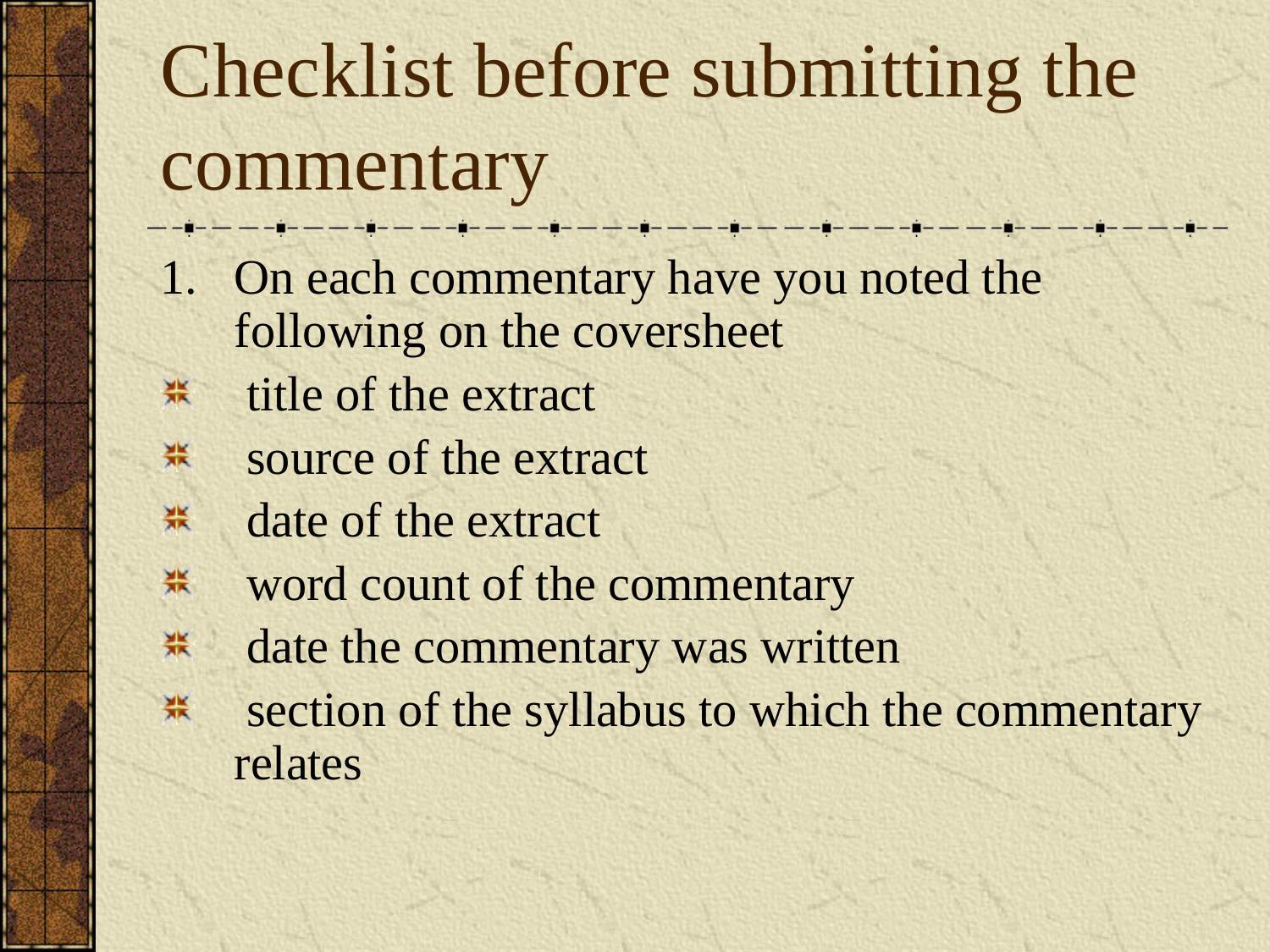

# Checklist before submitting the commentary
On each commentary have you noted the following on the coversheet
 title of the extract
 source of the extract
 date of the extract
 word count of the commentary
 date the commentary was written
 section of the syllabus to which the commentary relates